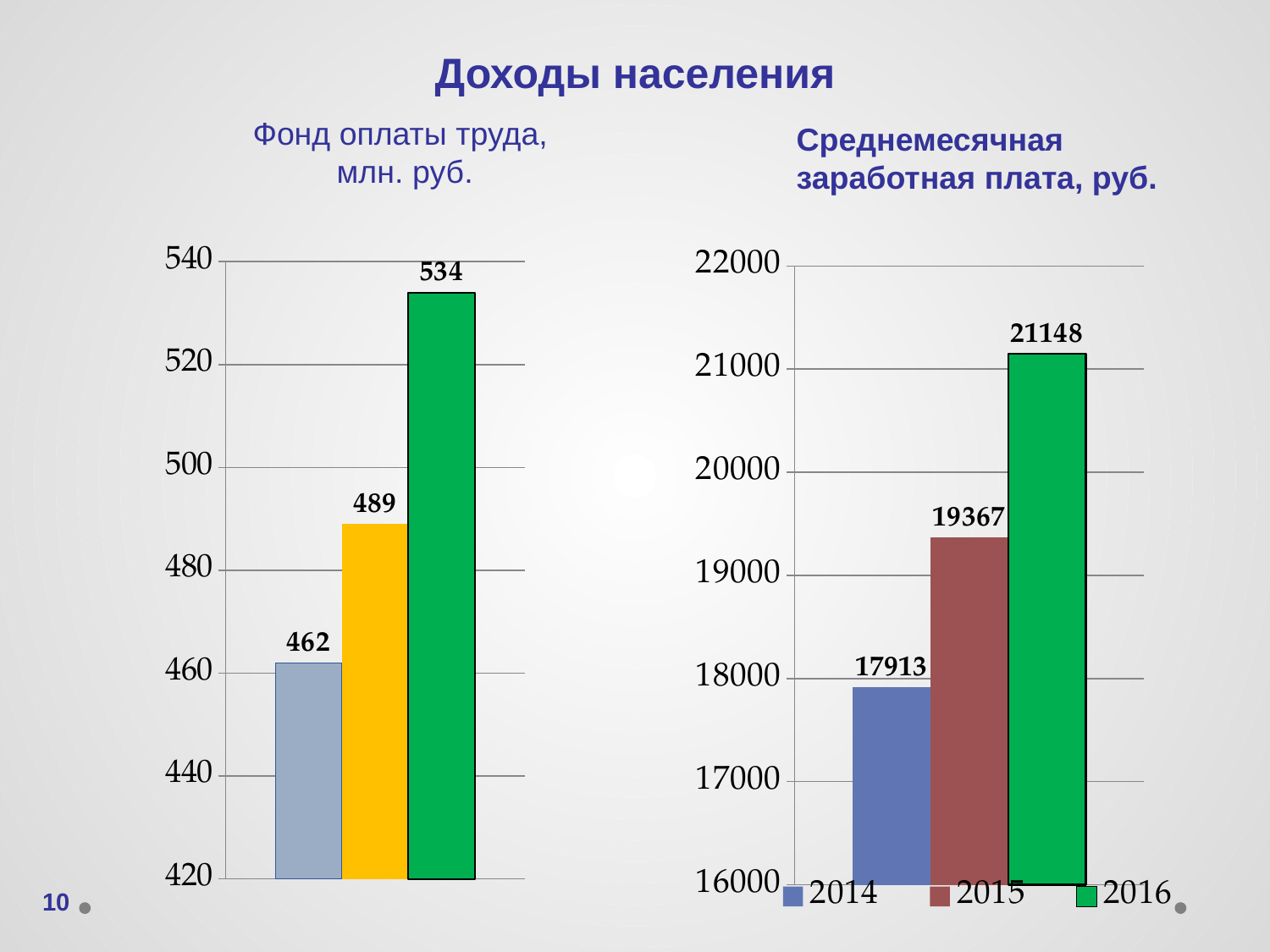

Доходы населения
Среднемесячная заработная плата, руб.
# Фонд оплаты труда, млн. руб.

### Chart

| Category | 2014 | 2015 | 2016 |
|---|---|---|---|

### Chart

| Category | 2014 | 2015 | 2016 |
|---|---|---|---|
10